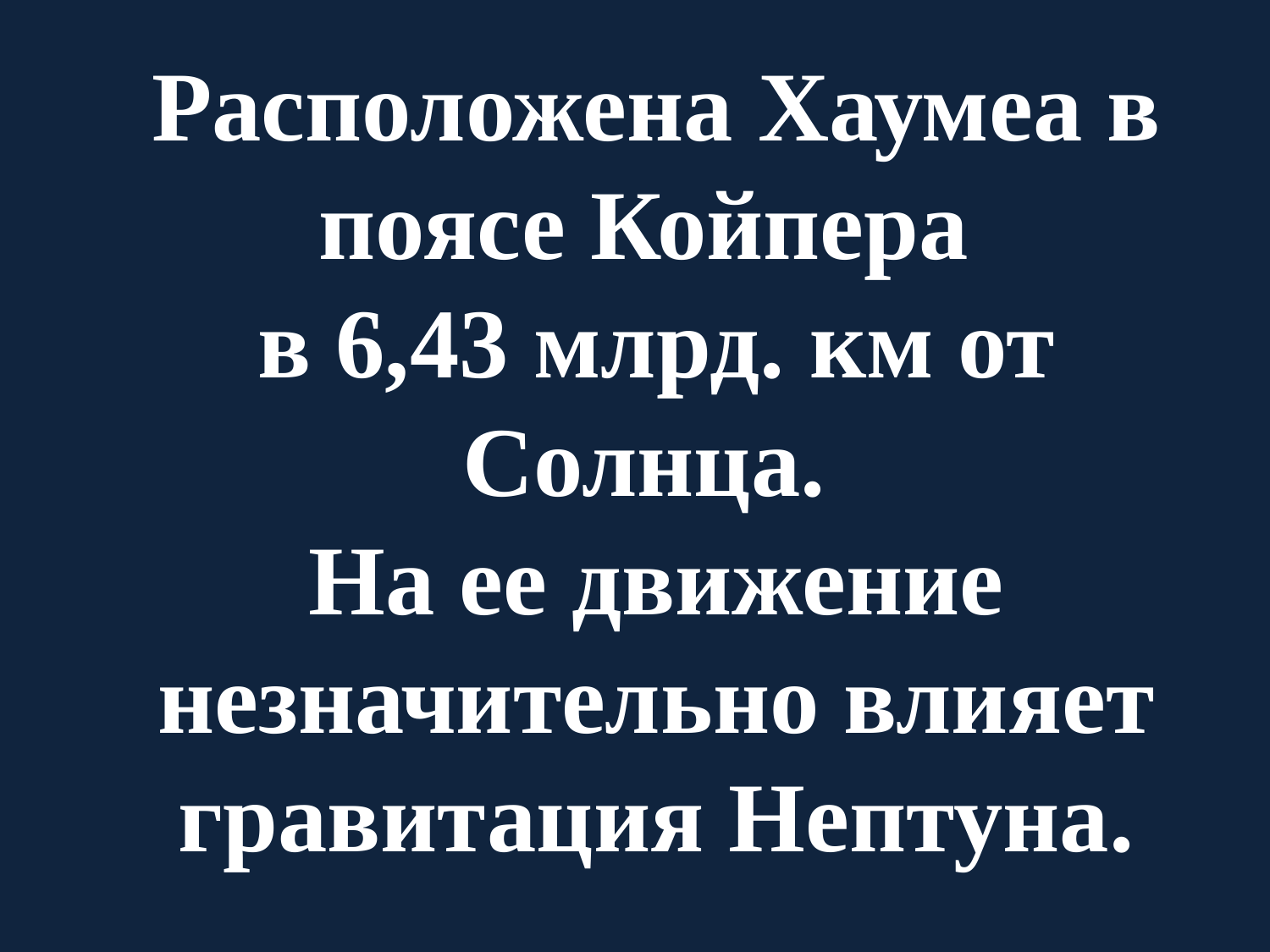

# Расположена Хаумеа в поясе Койпера в 6,43 млрд. км от Солнца. На ее движение незначительно влияет гравитация Нептуна.